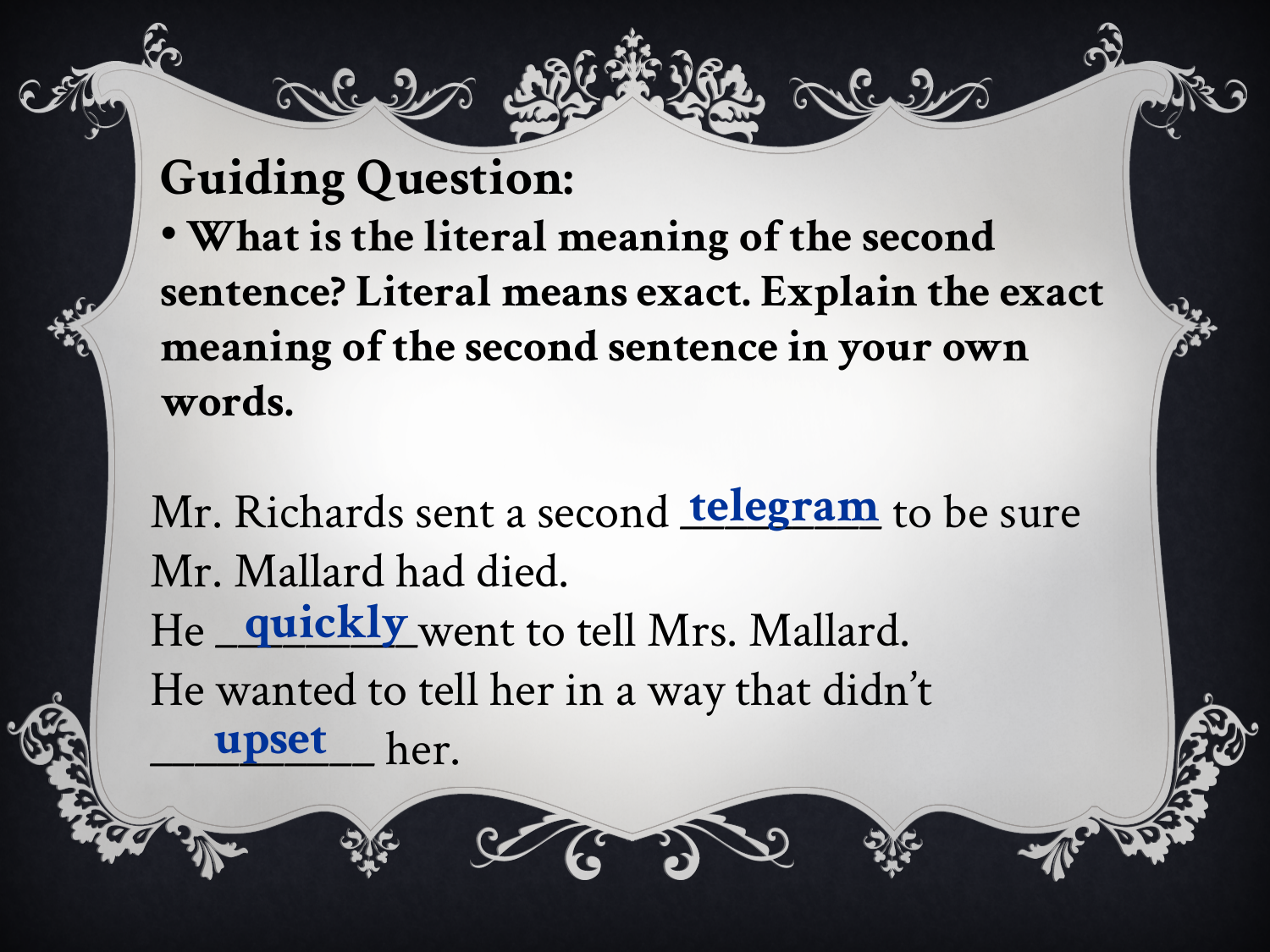

Guiding Question:
 What is the literal meaning of the second sentence? Literal means exact. Explain the exact meaning of the second sentence in your own words.

Mr. Richards sent a second _________ to be sure Mr. Mallard had died.
He _________went to tell Mrs. Mallard.
He wanted to tell her in a way that didn’t __________ her.
telegram
quickly
upset